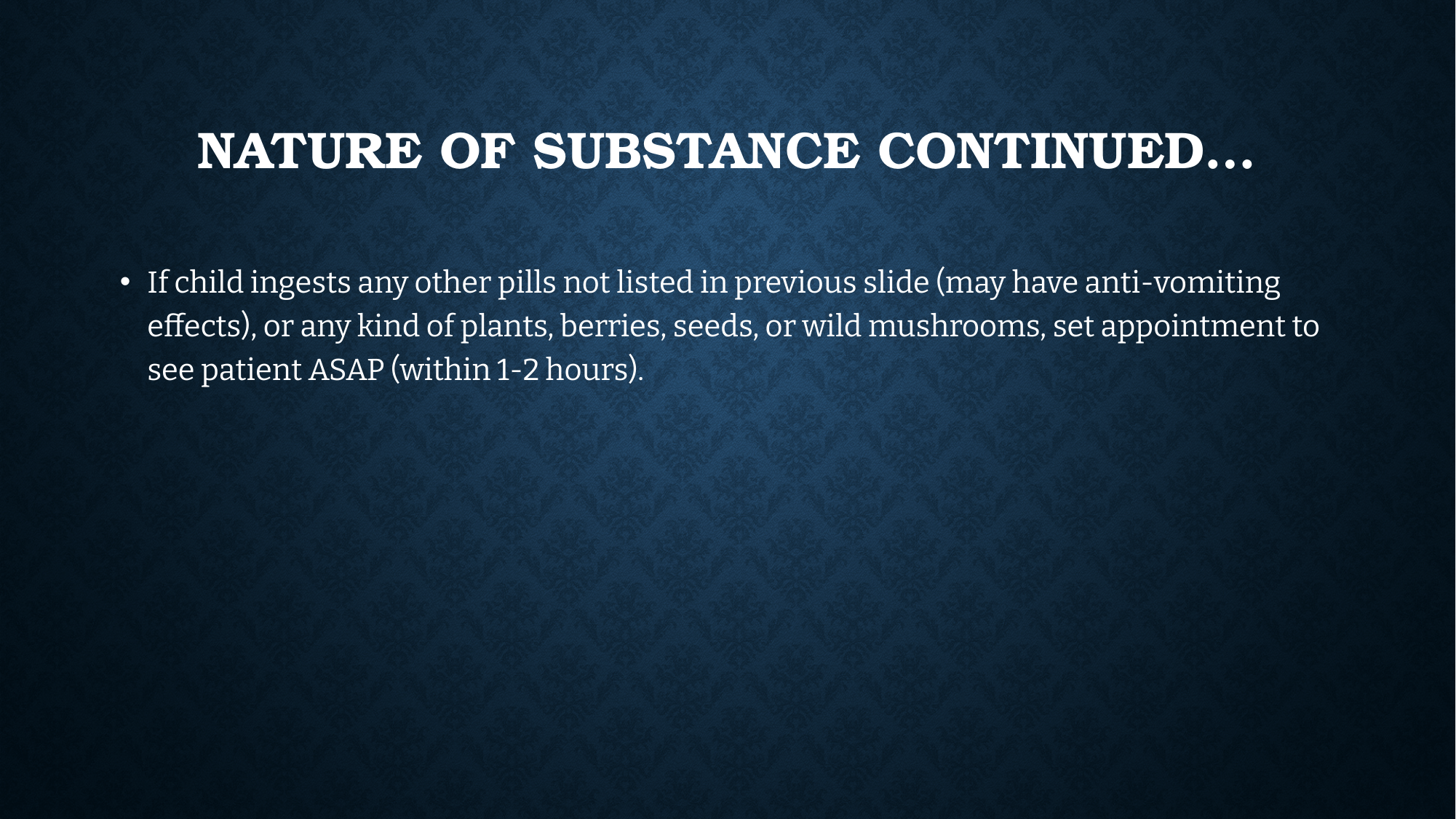

# Nature of substance continued…
If child ingests any other pills not listed in previous slide (may have anti-vomiting effects), or any kind of plants, berries, seeds, or wild mushrooms, set appointment to see patient ASAP (within 1-2 hours).